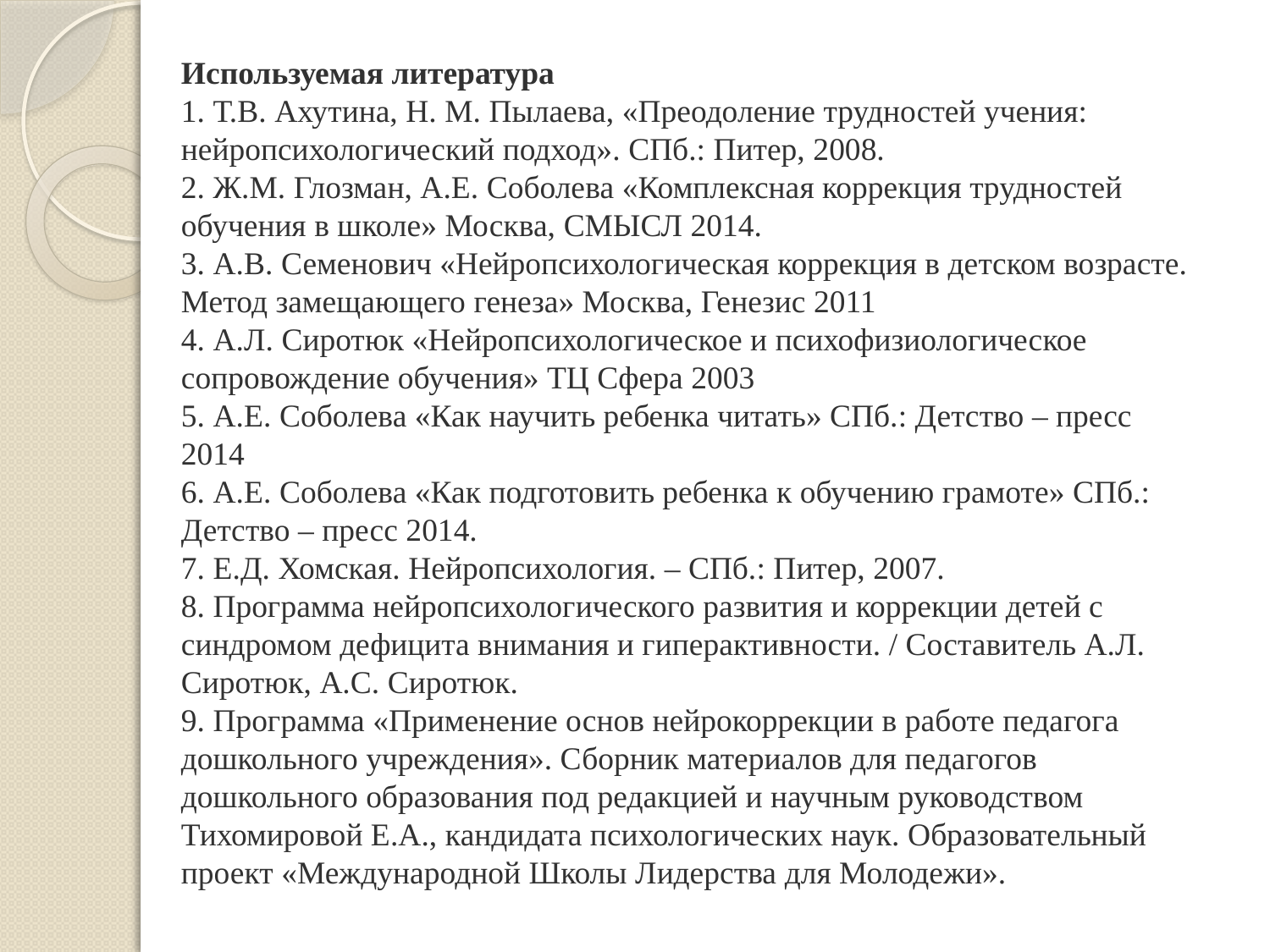

# Используемая литература 1. Т.В. Ахутина, Н. М. Пылаева, «Преодоление трудностей учения: нейропсихологический подход». СПб.: Питер, 2008. 2. Ж.М. Глозман, А.Е. Соболева «Комплексная коррекция трудностей обучения в школе» Москва, СМЫСЛ 2014. 3. А.В. Семенович «Нейропсихологическая коррекция в детском возрасте. Метод замещающего генеза» Москва, Генезис 2011 4. А.Л. Сиротюк «Нейропсихологическое и психофизиологическое сопровождение обучения» ТЦ Сфера 2003 5. А.Е. Соболева «Как научить ребенка читать» СПб.: Детство – пресс 2014 6. А.Е. Соболева «Как подготовить ребенка к обучению грамоте» СПб.: Детство – пресс 2014. 7. Е.Д. Хомская. Нейропсихология. – СПб.: Питер, 2007. 8. Программа нейропсихологического развития и коррекции детей с синдромом дефицита внимания и гиперактивности. / Составитель А.Л. Сиротюк, А.С. Сиротюк. 9. Программа «Применение основ нейрокоррекции в работе педагога дошкольного учреждения». Сборник материалов для педагогов дошкольного образования под редакцией и научным руководством Тихомировой Е.А., кандидата психологических наук. Образовательный проект «Международной Школы Лидерства для Молодежи».